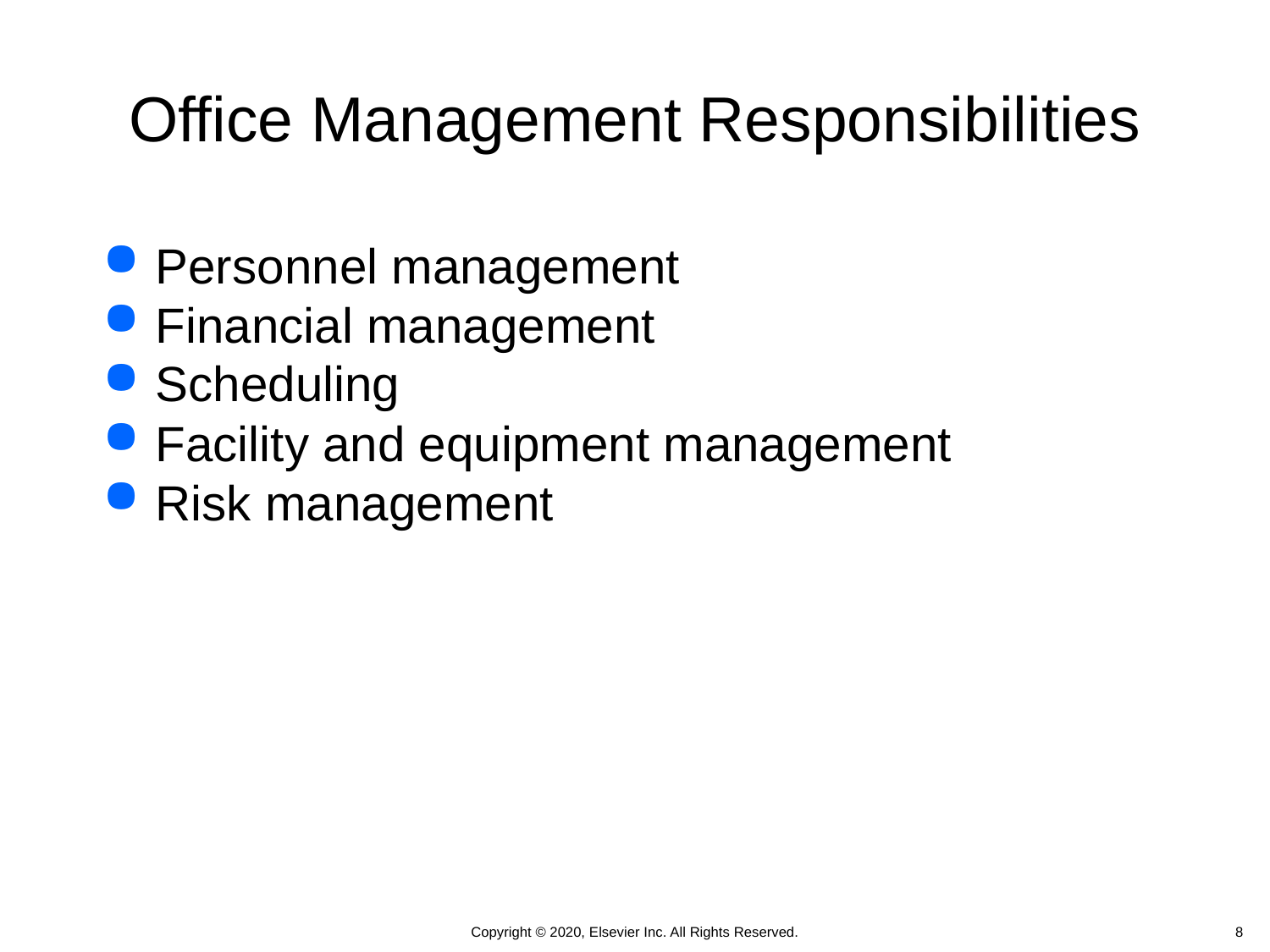

# Office Management Responsibilities
Personnel management
Financial management
Scheduling
Facility and equipment management
Risk management
 8